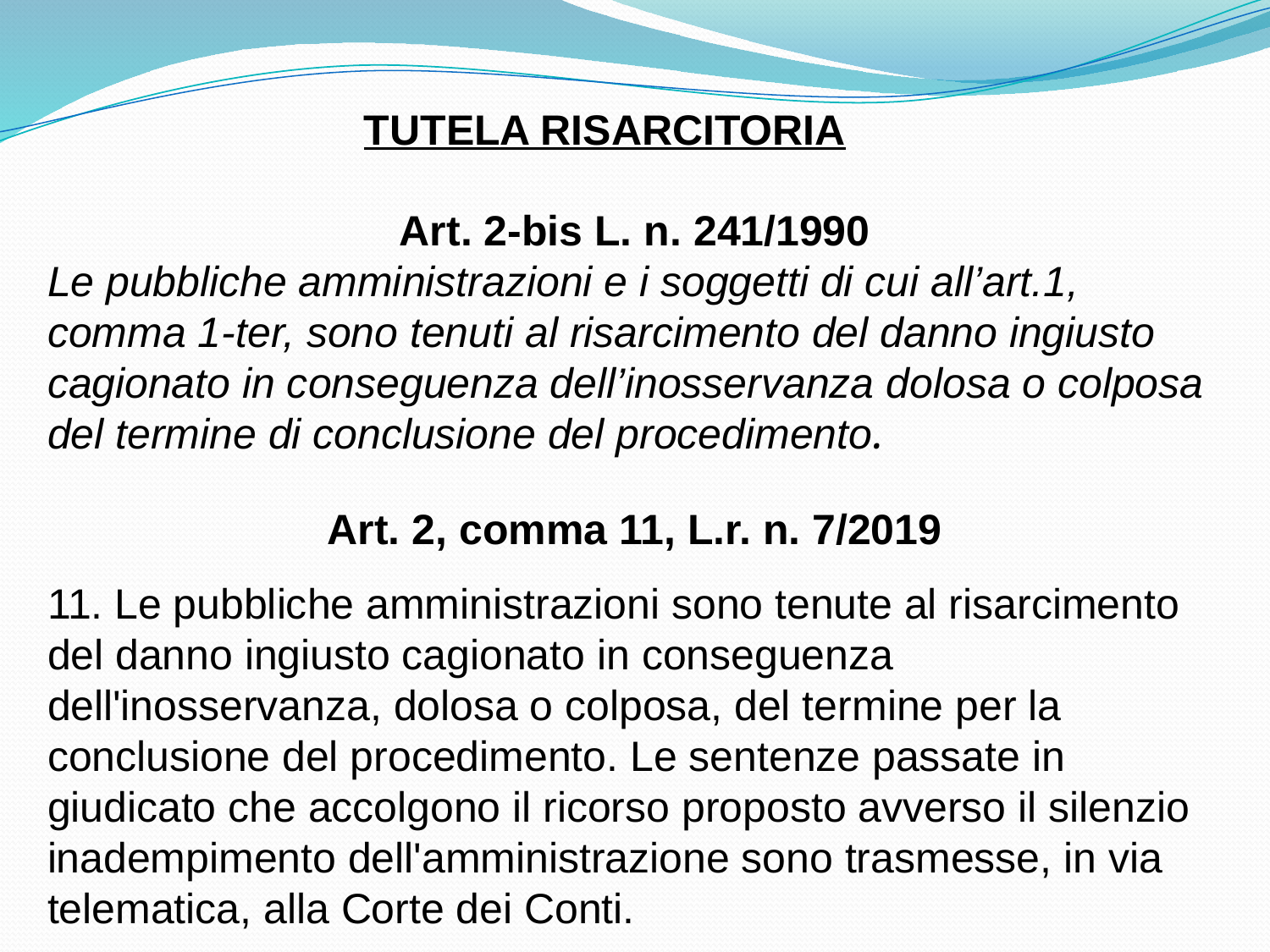

TUTELA RISARCITORIA
Art. 2-bis L. n. 241/1990
Le pubbliche amministrazioni e i soggetti di cui all’art.1, comma 1-ter, sono tenuti al risarcimento del danno ingiusto cagionato in conseguenza dell’inosservanza dolosa o colposa del termine di conclusione del procedimento.
Art. 2, comma 11, L.r. n. 7/2019

11. Le pubbliche amministrazioni sono tenute al risarcimento del danno ingiusto cagionato in conseguenza dell'inosservanza, dolosa o colposa, del termine per la conclusione del procedimento. Le sentenze passate in giudicato che accolgono il ricorso proposto avverso il silenzio inadempimento dell'amministrazione sono trasmesse, in via telematica, alla Corte dei Conti.